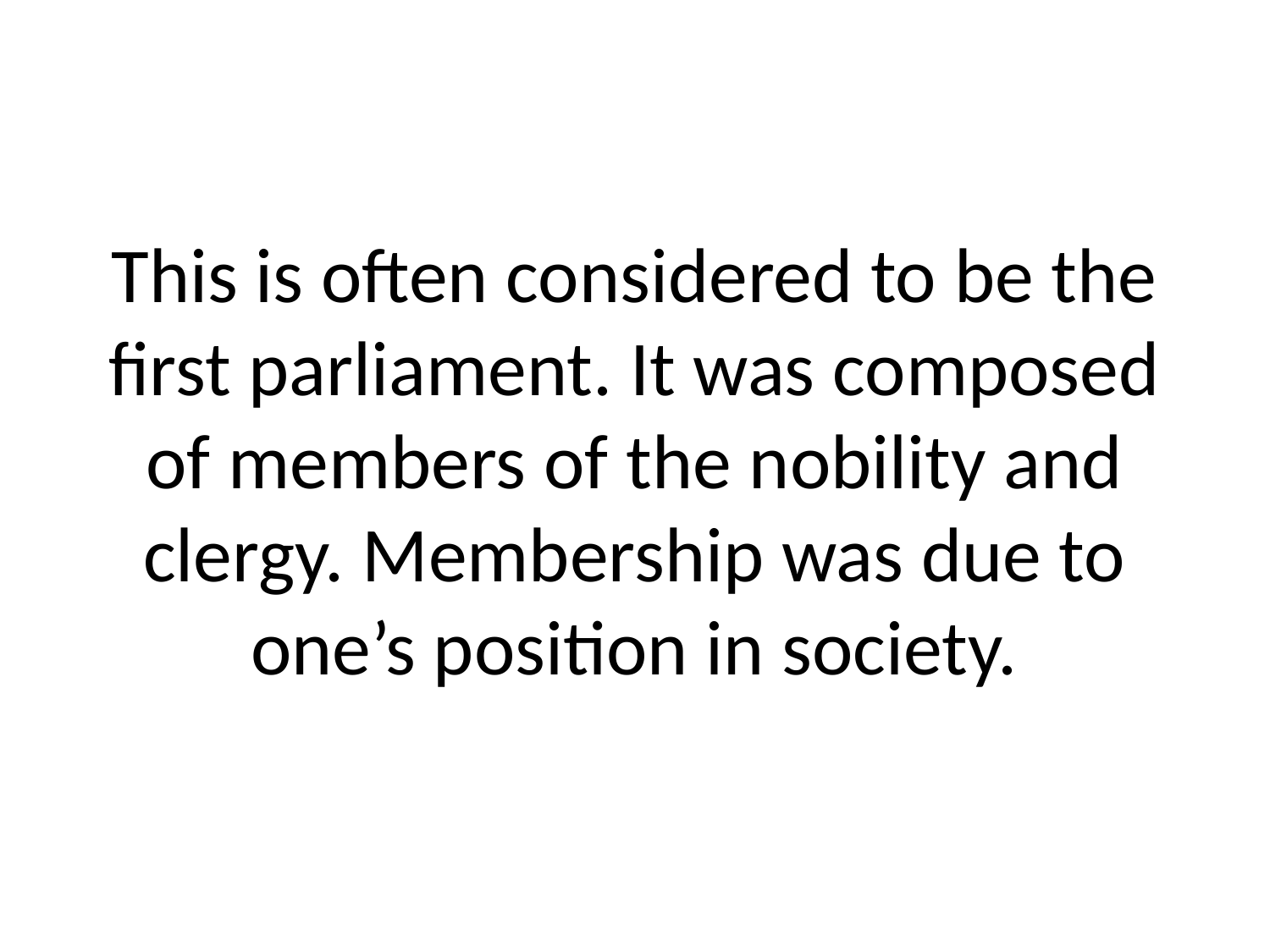

# This is often considered to be the first parliament. It was composed of members of the nobility and clergy. Membership was due to one’s position in society.